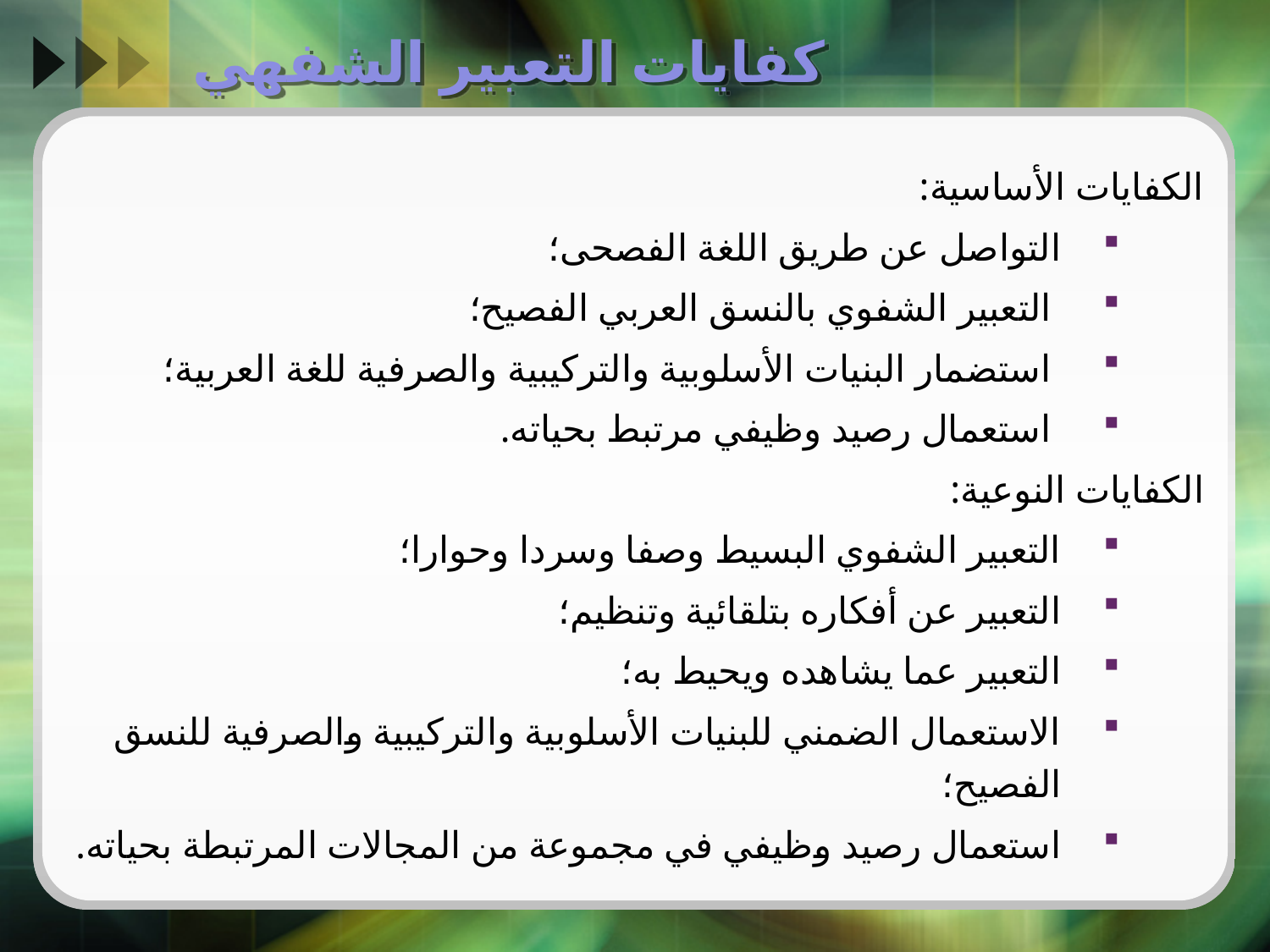

# كفايات التعبير الشفهي
الكفايات الأساسية:
التواصل عن طريق اللغة الفصحى؛
 التعبير الشفوي بالنسق العربي الفصيح؛
 استضمار البنيات الأسلوبية والتركيبية والصرفية للغة العربية؛
 استعمال رصيد وظيفي مرتبط بحياته.
الكفايات النوعية:
التعبير الشفوي البسيط وصفا وسردا وحوارا؛
التعبير عن أفكاره بتلقائية وتنظيم؛
التعبير عما يشاهده ويحيط به؛
الاستعمال الضمني للبنيات الأسلوبية والتركيبية والصرفية للنسق الفصيح؛
استعمال رصيد وظيفي في مجموعة من المجالات المرتبطة بحياته.